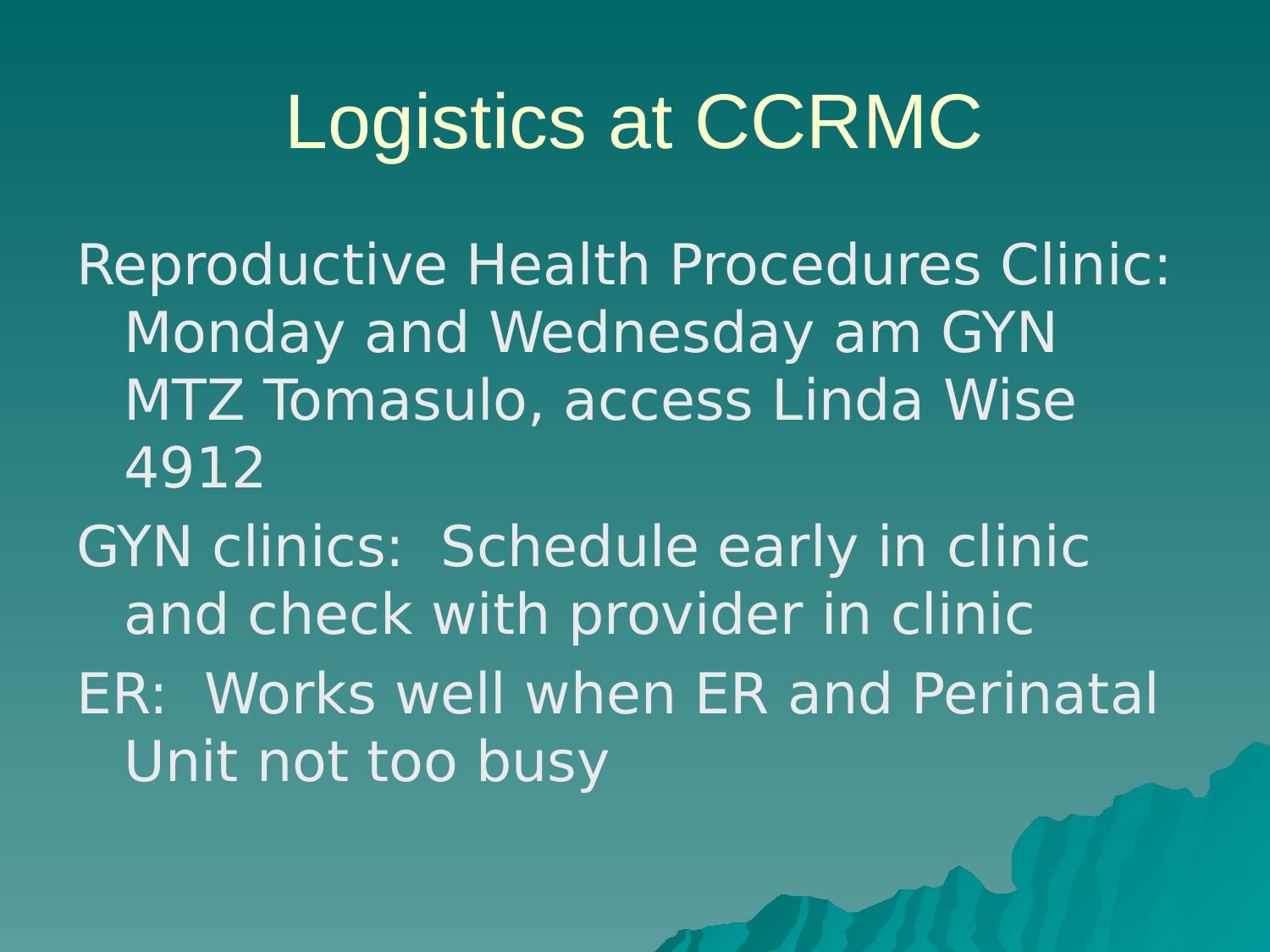

# Logistics at CCRMC
Reproductive Health Procedures Clinic: Monday and Wednesday am GYN MTZ Tomasulo, access Linda Wise 4912
GYN clinics:  Schedule early in clinic and check with provider in clinic
ER:  Works well when ER and Perinatal Unit not too busy